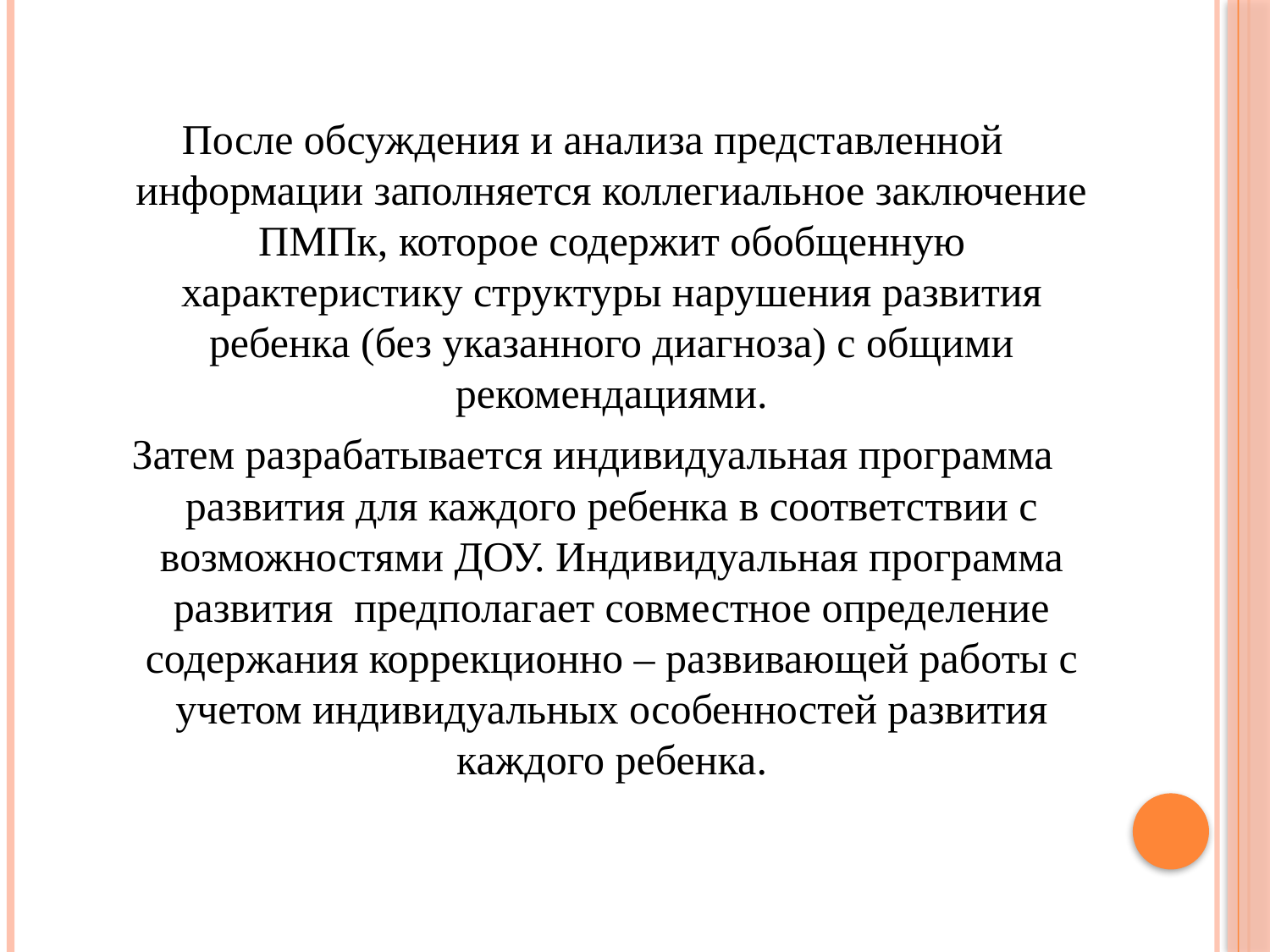

После обсуждения и анализа представленной информации заполняется коллегиальное заключение ПМПк, которое содержит обобщенную характеристику структуры нарушения развития ребенка (без указанного диагноза) с общими рекомендациями.
Затем разрабатывается индивидуальная программа развития для каждого ребенка в соответствии с возможностями ДОУ. Индивидуальная программа развития  предполагает совместное определение содержания коррекционно – развивающей работы с учетом индивидуальных особенностей развития каждого ребенка.